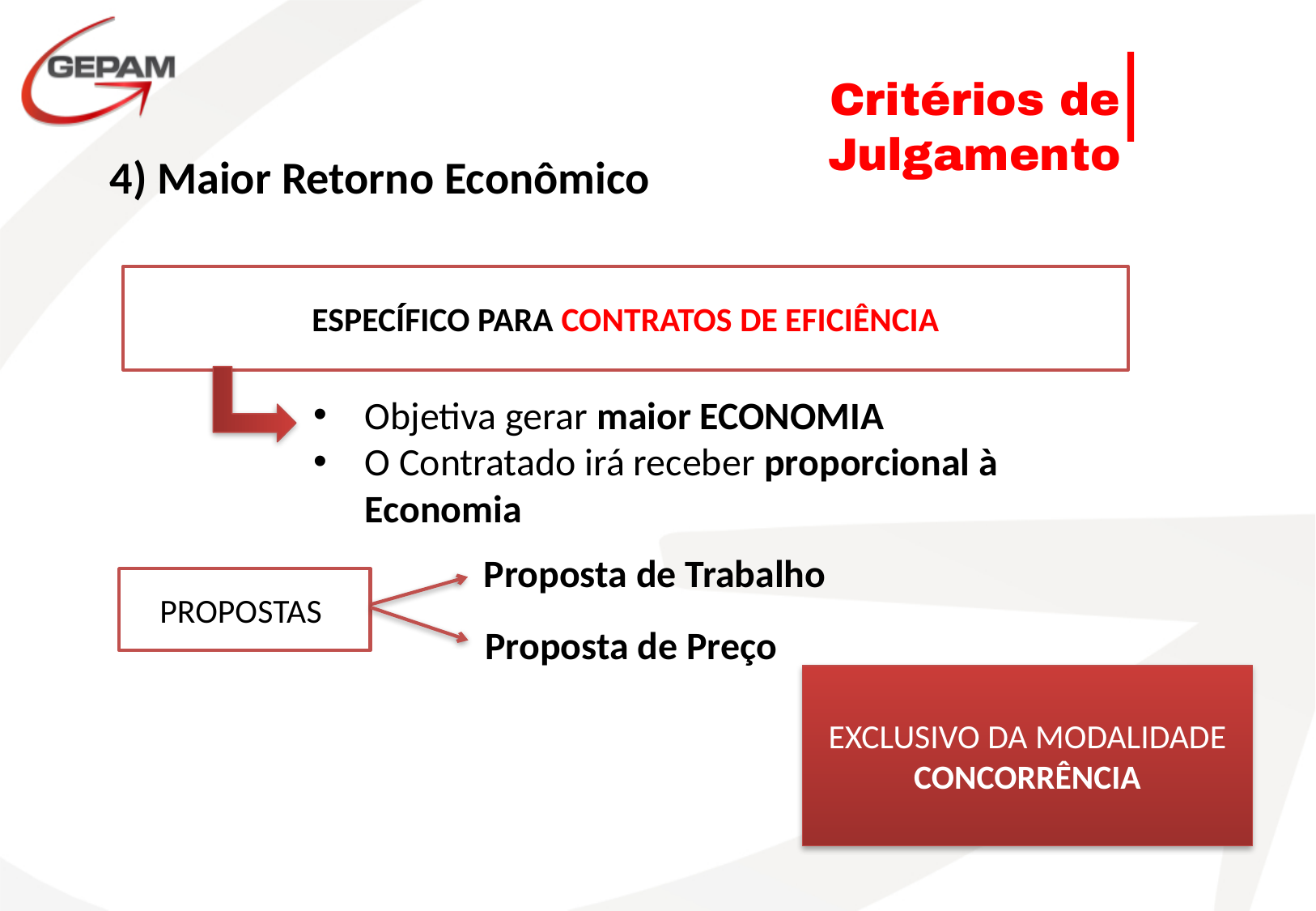

Critérios de Julgamento
4) Maior Retorno Econômico

ESPECÍFICO PARA CONTRATOS DE EFICIÊNCIA

Objetiva gerar maior ECONOMIA
O Contratado irá receber proporcional à Economia
Proposta de Trabalho
PROPOSTAS
Proposta de Preço
EXCLUSIVO DA MODALIDADE CONCORRÊNCIA